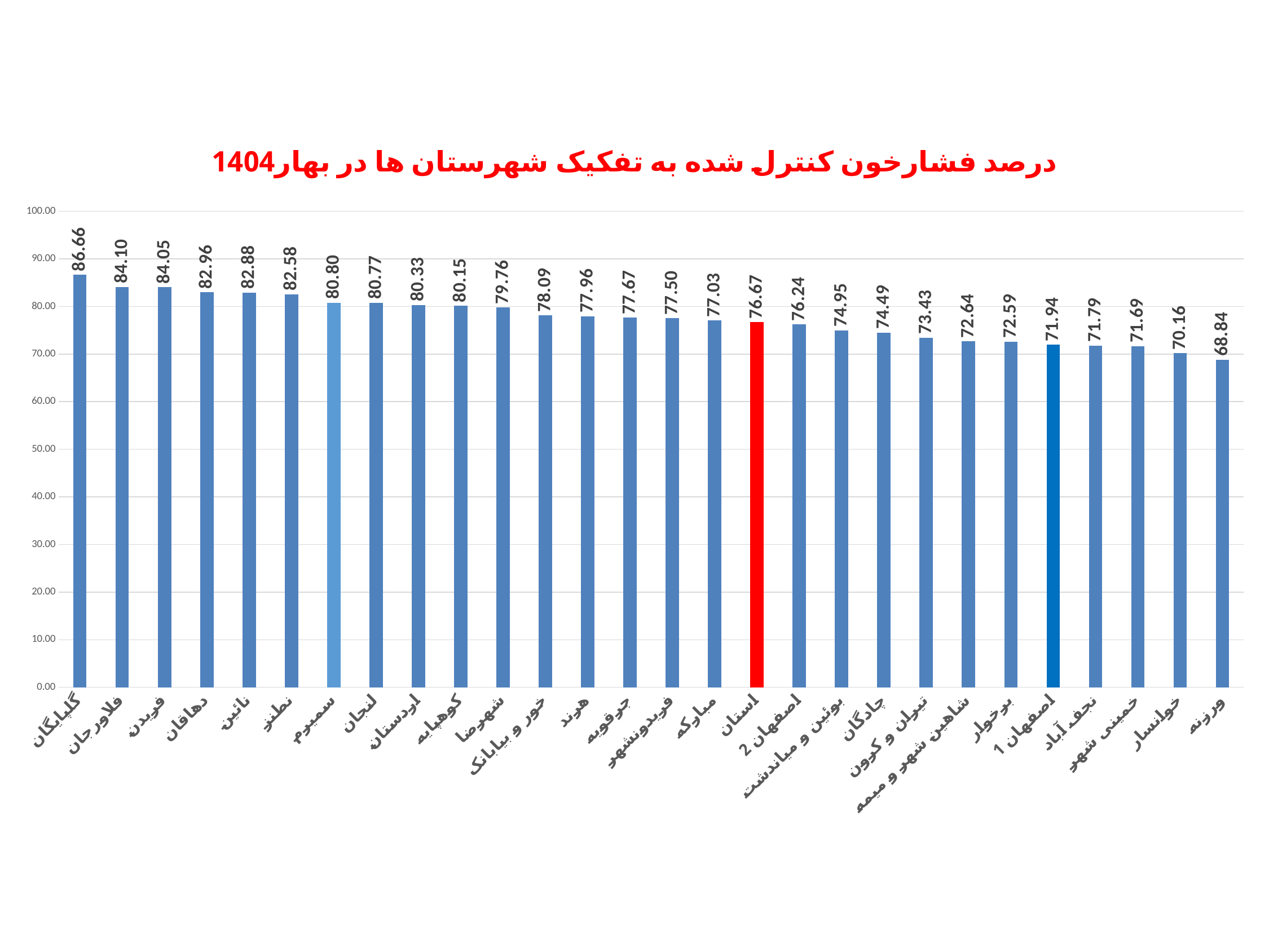

### Chart: درصد فشارخون کنترل شده به تفکیک شهرستان ها در بهار1404

| Category | درصد فشارخون کنترل شده در بهار1404 |
|---|---|
| گلپایگان | 86.66352497643732 |
| فلاورجان | 84.10351201478743 |
| فریدن | 84.04696132596685 |
| دهاقان | 82.95838020247469 |
| نائین | 82.87858117326057 |
| نطنز | 82.57743362831859 |
| سمیرم | 80.79534432589719 |
| لنجان | 80.76714311561426 |
| اردستان | 80.33373063170441 |
| کوهپایه | 80.15075376884423 |
| شهرضا | 79.75890103728624 |
| خور و بیابانک | 78.08764940239044 |
| هرند | 77.96373779637378 |
| جرقویه | 77.6718856364874 |
| فریدونشهر | 77.50325097529259 |
| مبارکه | 77.03424442349984 |
| استان | 76.670544138555 |
| اصفهان 2 | 76.23532821330242 |
| بوئین و میاندشت | 74.9514563106796 |
| چادگان | 74.49027975343765 |
| تیران و کرون | 73.43124165554073 |
| شاهین شهر و میمه | 72.64150943396226 |
| برخوار | 72.58852258852258 |
| اصفهان 1 | 71.94473229706391 |
| نجف آباد | 71.7920952896589 |
| خمینی شهر | 71.6893342877595 |
| خوانسار | 70.16042780748664 |
| ورزنه | 68.84353741496598 |